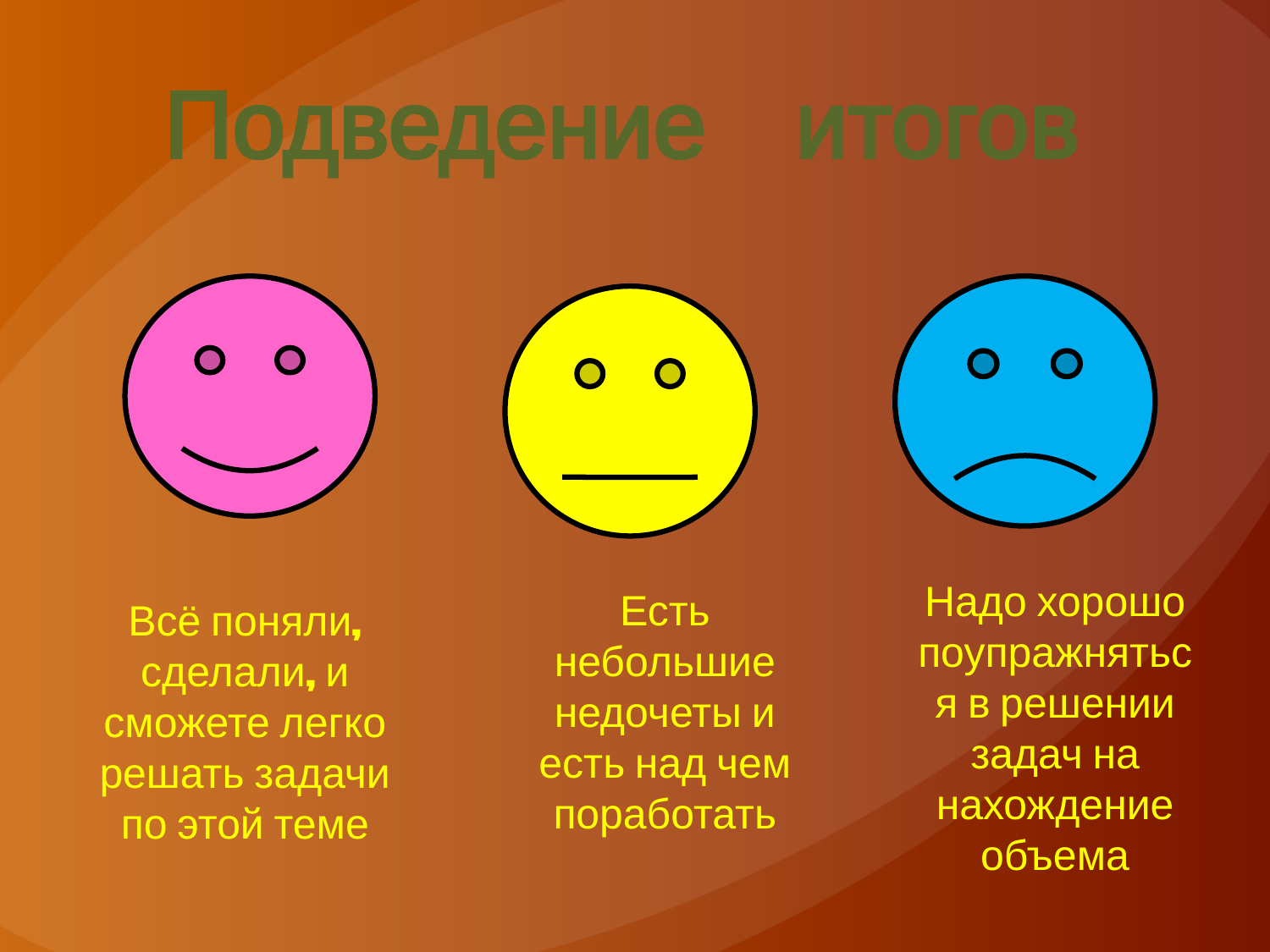

Подведение    итогов

Надо хорошо поупражняться в решении задач на нахождение объема
Есть небольшие недочеты и есть над чем поработать
Всё поняли, сделали, и сможете легко решать задачи по этой теме